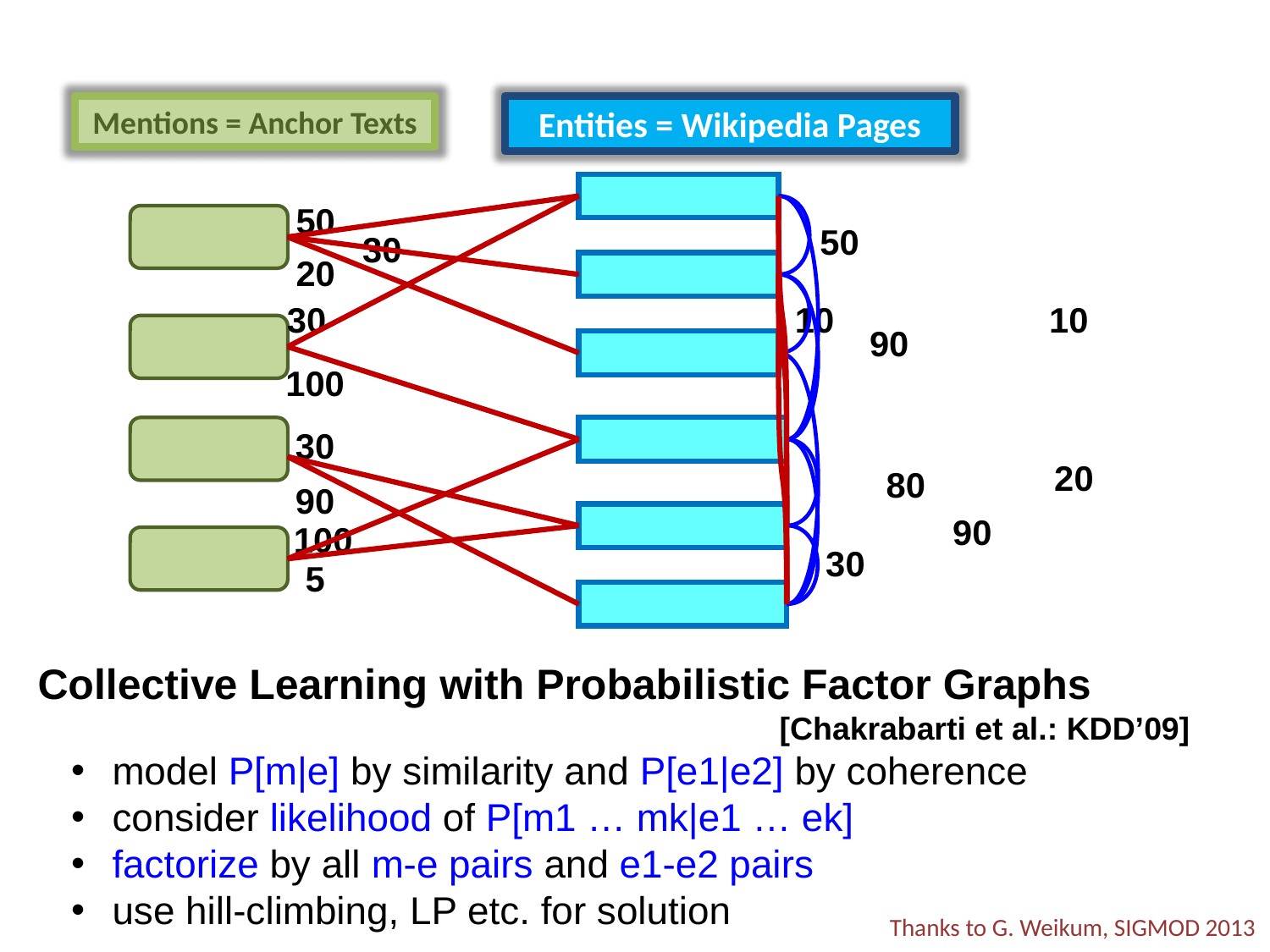

# Probability Factor Graph
Mentions = Anchor Texts
Entities = Wikipedia Pages

 50

 50
 30
 20

30
 10
10

 90

100

30

20
 80
90

 90
100

 30
5

Collective Learning with Probabilistic Factor Graphs
					            [Chakrabarti et al.: KDD’09]
 model P[m|e] by similarity and P[e1|e2] by coherence
 consider likelihood of P[m1 … mk|e1 … ek]
 factorize by all m-e pairs and e1-e2 pairs
 use hill-climbing, LP etc. for solution

35
Thanks to G. Weikum, SIGMOD 2013